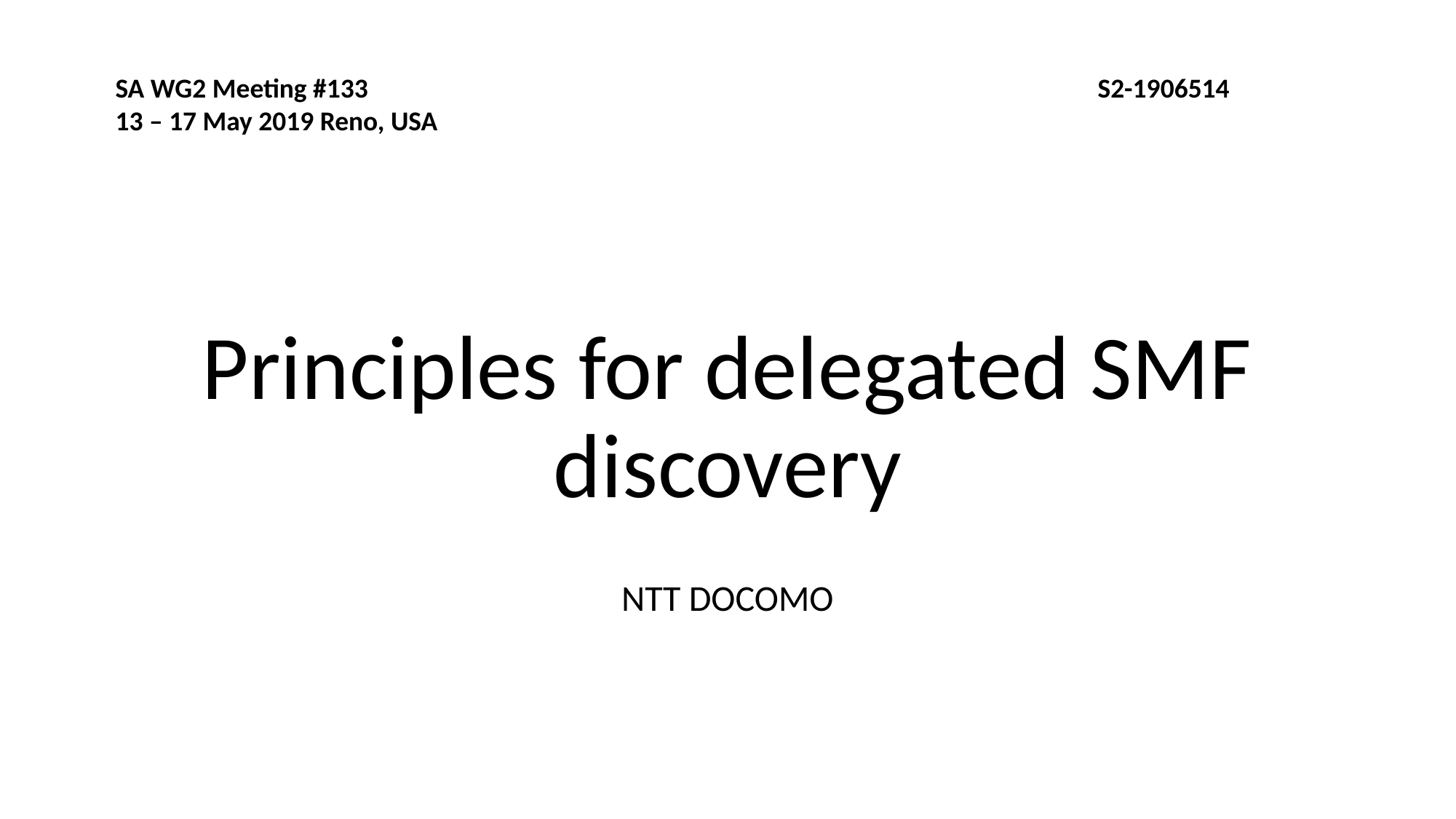

SA WG2 Meeting #133							S2-1906514
13 – 17 May 2019 Reno, USA

# Principles for delegated SMF discovery
NTT DOCOMO